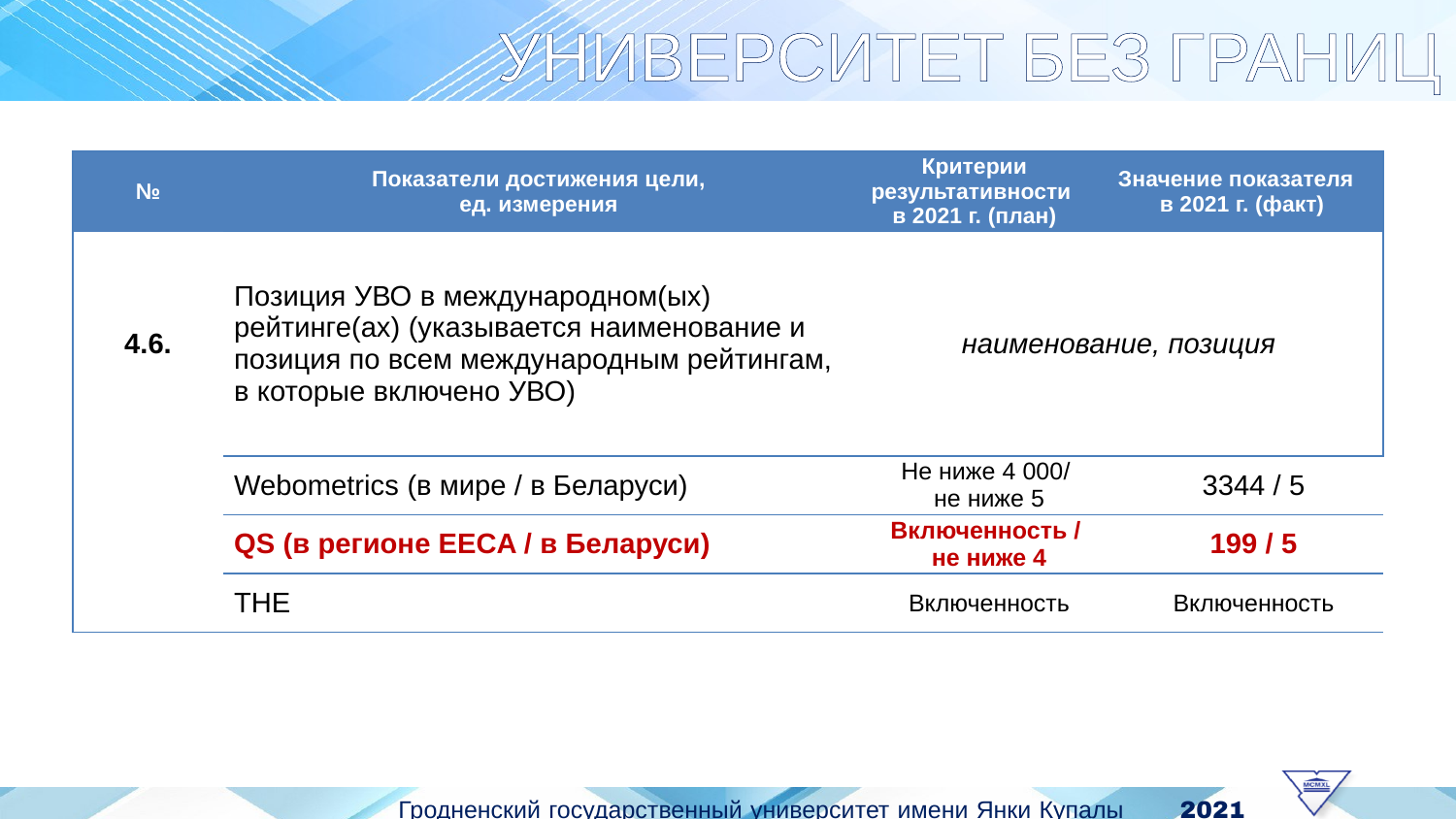

УНИВЕРСИТЕТ БЕЗ ГРАНИЦ
| № | Показатели достижения цели, ед. измерения | Критерии результативности в 2021 г. (план) | Значение показателя в 2021 г. (факт) |  |
| --- | --- | --- | --- | --- |
| 4.6. | Позиция УВО в международном(ых) рейтинге(ах) (указывается наименование и позиция по всем международным рейтингам, в которые включено УВО) | наименование, позиция |  |  |
|  | Webometrics (в мире / в Беларуси) | Не ниже 4 000/ не ниже 5 |  | 3344 / 5 |
|  | QS (в регионе EECA / в Беларуси) | Включенность / не ниже 4 |  | 199 / 5 |
|  | THE | Включенность |  | Включенность |